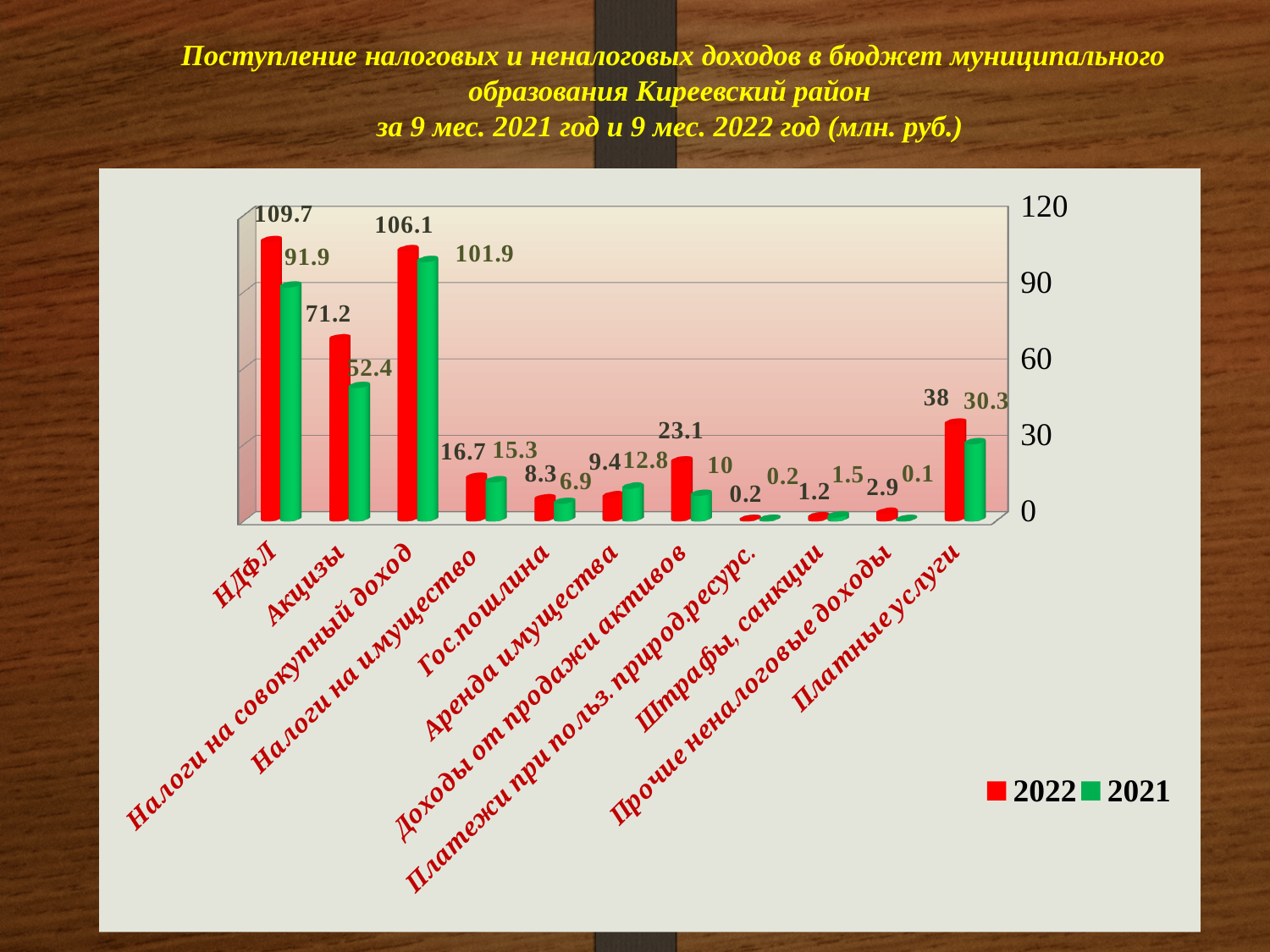

# Поступление налоговых и неналоговых доходов в бюджет муниципального образования Киреевский район за 9 мес. 2021 год и 9 мес. 2022 год (млн. руб.)

[unsupported chart]